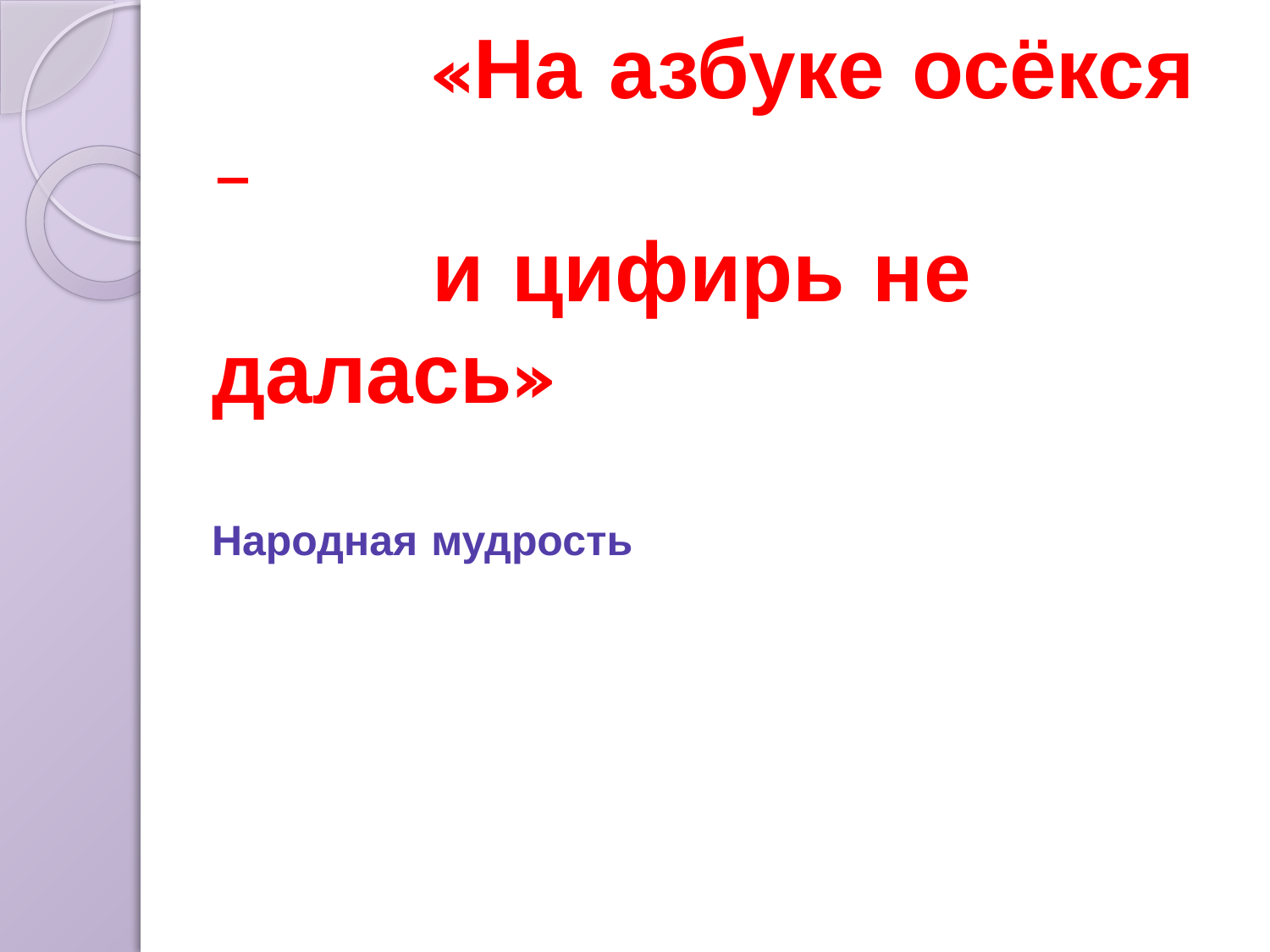

# «На азбуке осёкся – и цифирь не далась» Народная мудрость